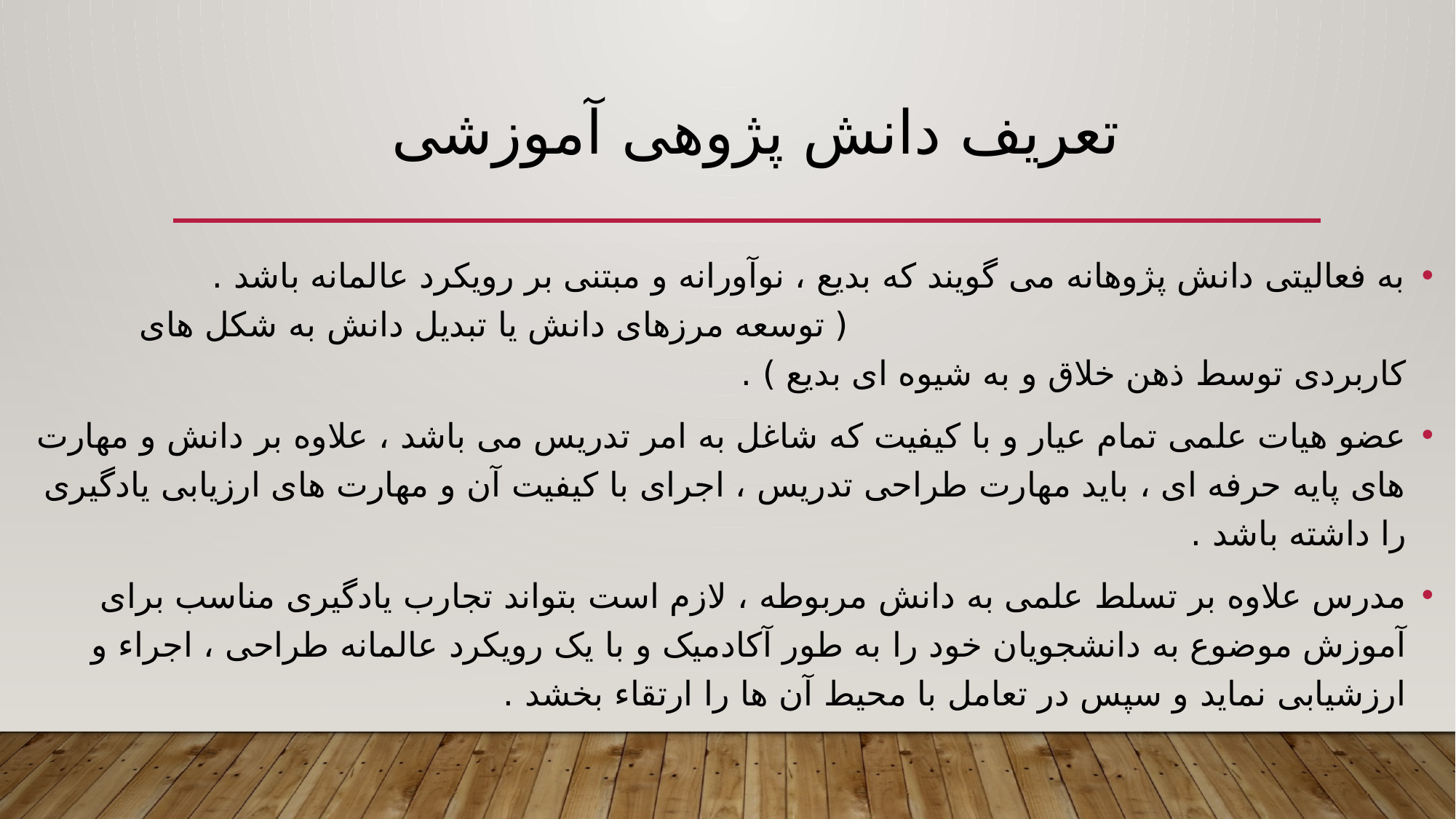

# تعریف دانش پژوهی آموزشی
به فعالیتی دانش پژوهانه می گویند که بدیع ، نوآورانه و مبتنی بر رویکرد عالمانه باشد .                                                                      ( توسعه مرزهای دانش یا تبدیل دانش به شکل های کاربردی توسط ذهن خلاق و به شیوه ای بدیع ) .
عضو هیات علمی تمام عیار و با کیفیت که شاغل به امر تدریس می باشد ، علاوه بر دانش و مهارت های پایه حرفه ای ، باید مهارت طراحی تدریس ، اجرای با کیفیت آن و مهارت های ارزیابی یادگیری را داشته باشد .
مدرس علاوه بر تسلط علمی به دانش مربوطه ، لازم است بتواند تجارب یادگیری مناسب برای آموزش موضوع به دانشجویان خود را به طور آکادمیک و با یک رویکرد عالمانه طراحی ، اجراء و ارزشیابی نماید و سپس در تعامل با محیط آن ها را ارتقاء بخشد .